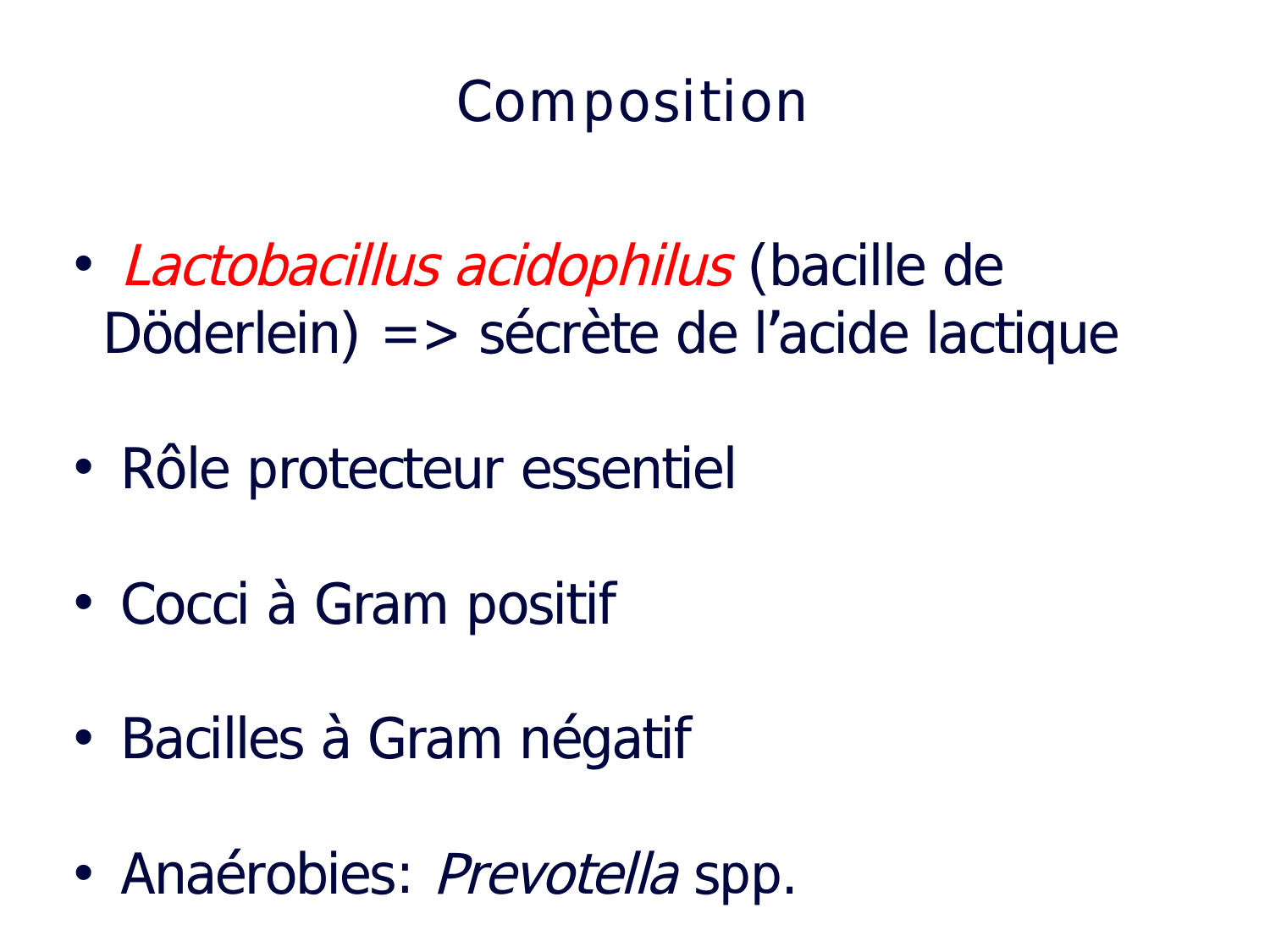

Composition
 Lactobacillus acidophilus (bacille de Döderlein) => sécrète de l’acide lactique

 Rôle protecteur essentiel

 Cocci à Gram positif

 Bacilles à Gram négatif

 Anaérobies: Prevotella spp.